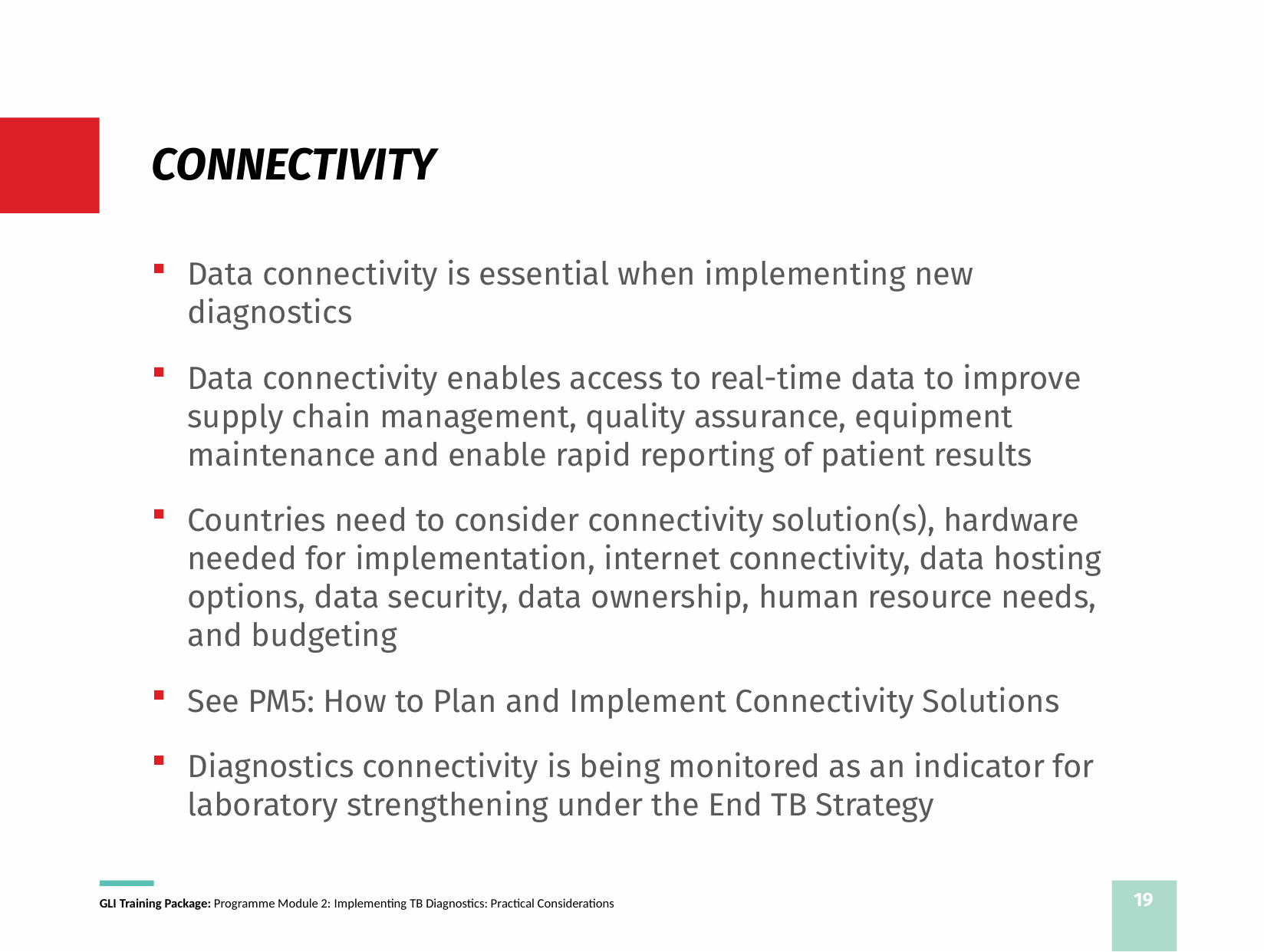

# CONNECTIVITY
Data connectivity is essential when implementing new diagnostics
Data connectivity enables access to real-time data to improve supply chain management, quality assurance, equipment maintenance and enable rapid reporting of patient results
Countries need to consider connectivity solution(s), hardware needed for implementation, internet connectivity, data hosting options, data security, data ownership, human resource needs, and budgeting
See PM5: How to Plan and Implement Connectivity Solutions
Diagnostics connectivity is being monitored as an indicator for laboratory strengthening under the End TB Strategy